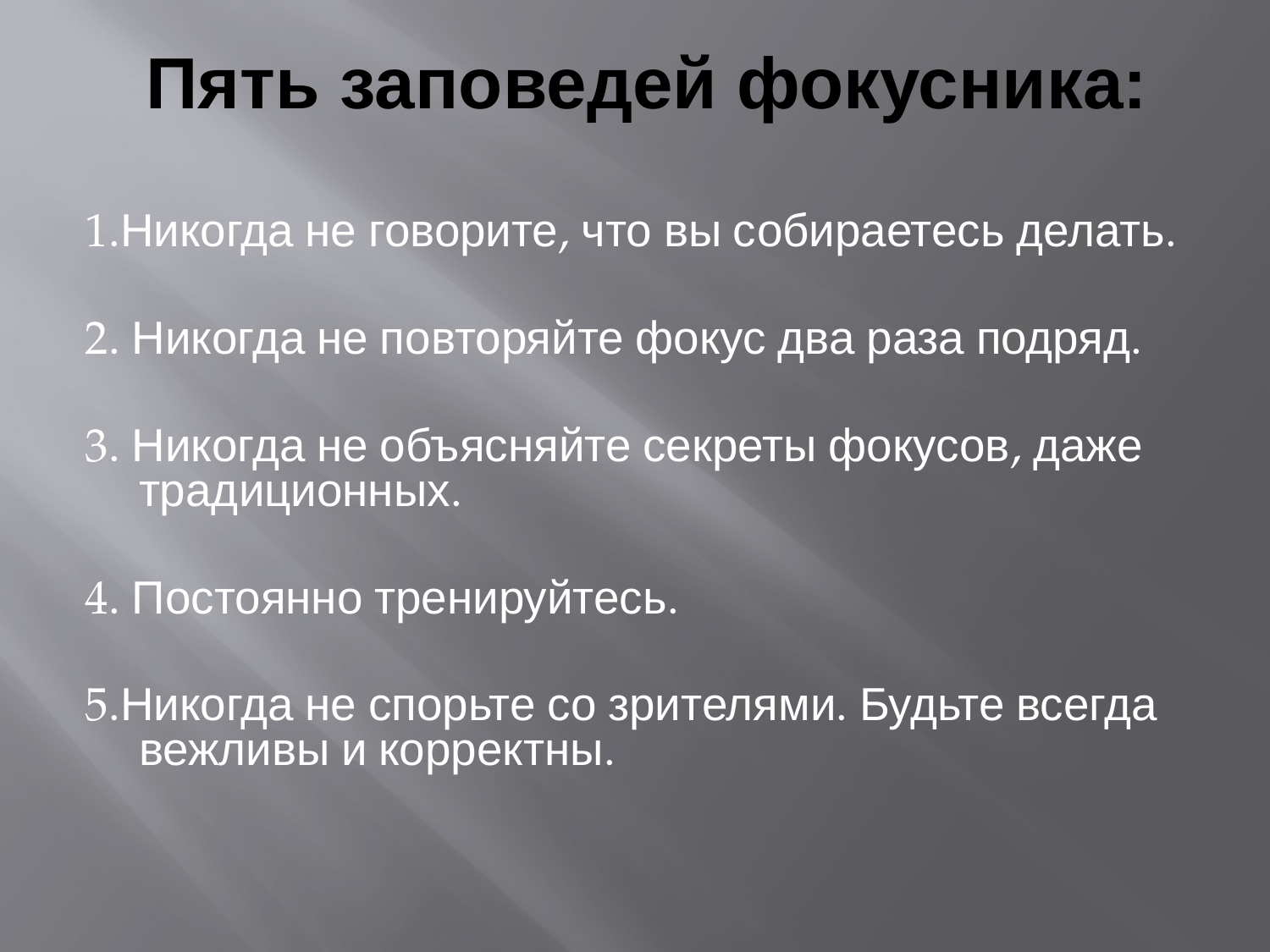

# Пять заповедей фокусника:

1.Никогда не говорите, что вы собираетесь делать.

2. Никогда не повторяйте фокус два раза подряд.

3. Никогда не объясняйте секреты фокусов, даже традиционных.

4. Постоянно тренируйтесь.

5.Никогда не спорьте со зрителями. Будьте всегда вежливы и корректны.